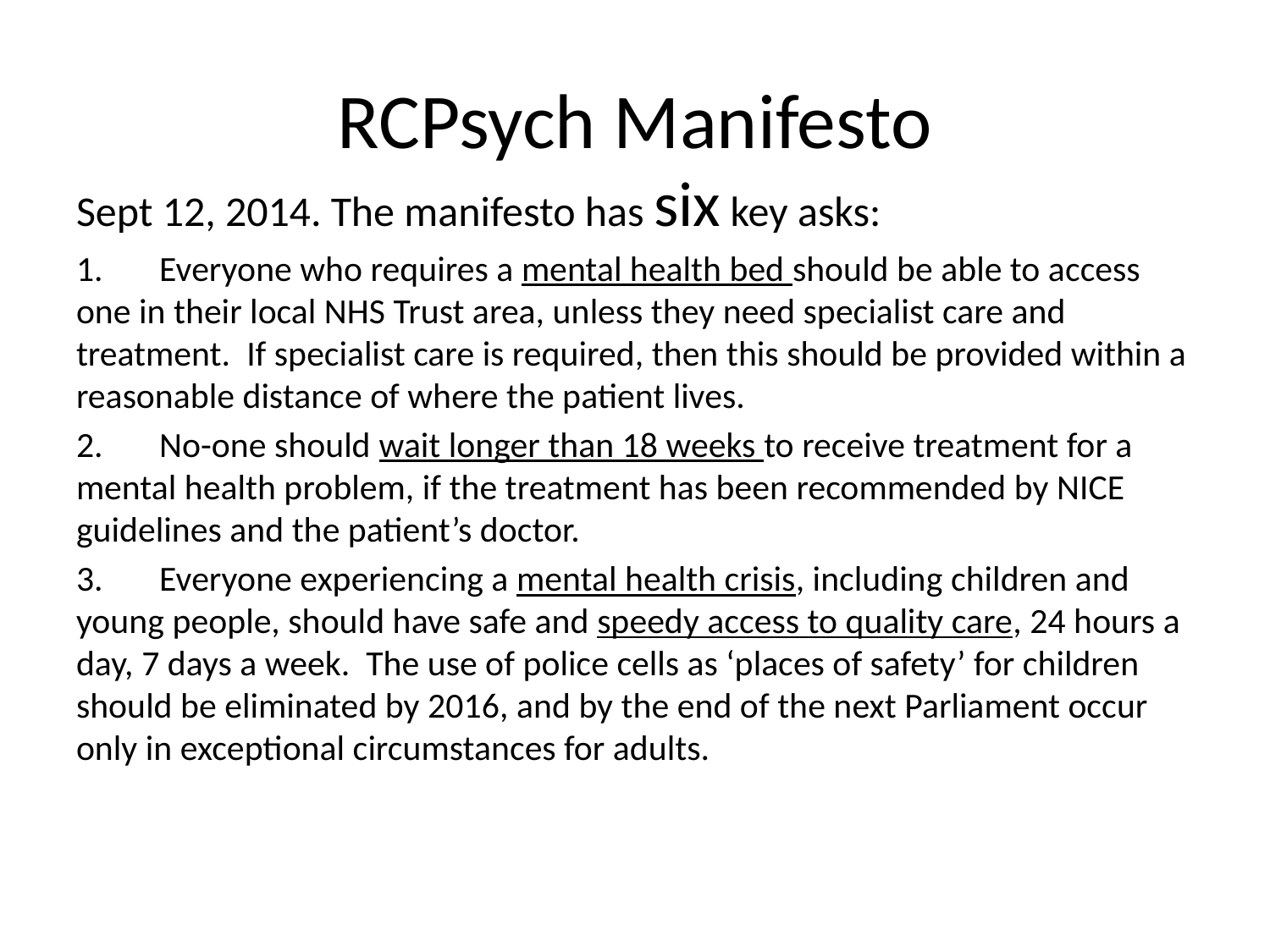

# RCPsych Manifesto
Sept 12, 2014. The manifesto has six key asks:
1.       Everyone who requires a mental health bed should be able to access one in their local NHS Trust area, unless they need specialist care and treatment.  If specialist care is required, then this should be provided within a reasonable distance of where the patient lives.
2.       No-one should wait longer than 18 weeks to receive treatment for a mental health problem, if the treatment has been recommended by NICE guidelines and the patient’s doctor.
3.       Everyone experiencing a mental health crisis, including children and young people, should have safe and speedy access to quality care, 24 hours a day, 7 days a week.  The use of police cells as ‘places of safety’ for children should be eliminated by 2016, and by the end of the next Parliament occur only in exceptional circumstances for adults.